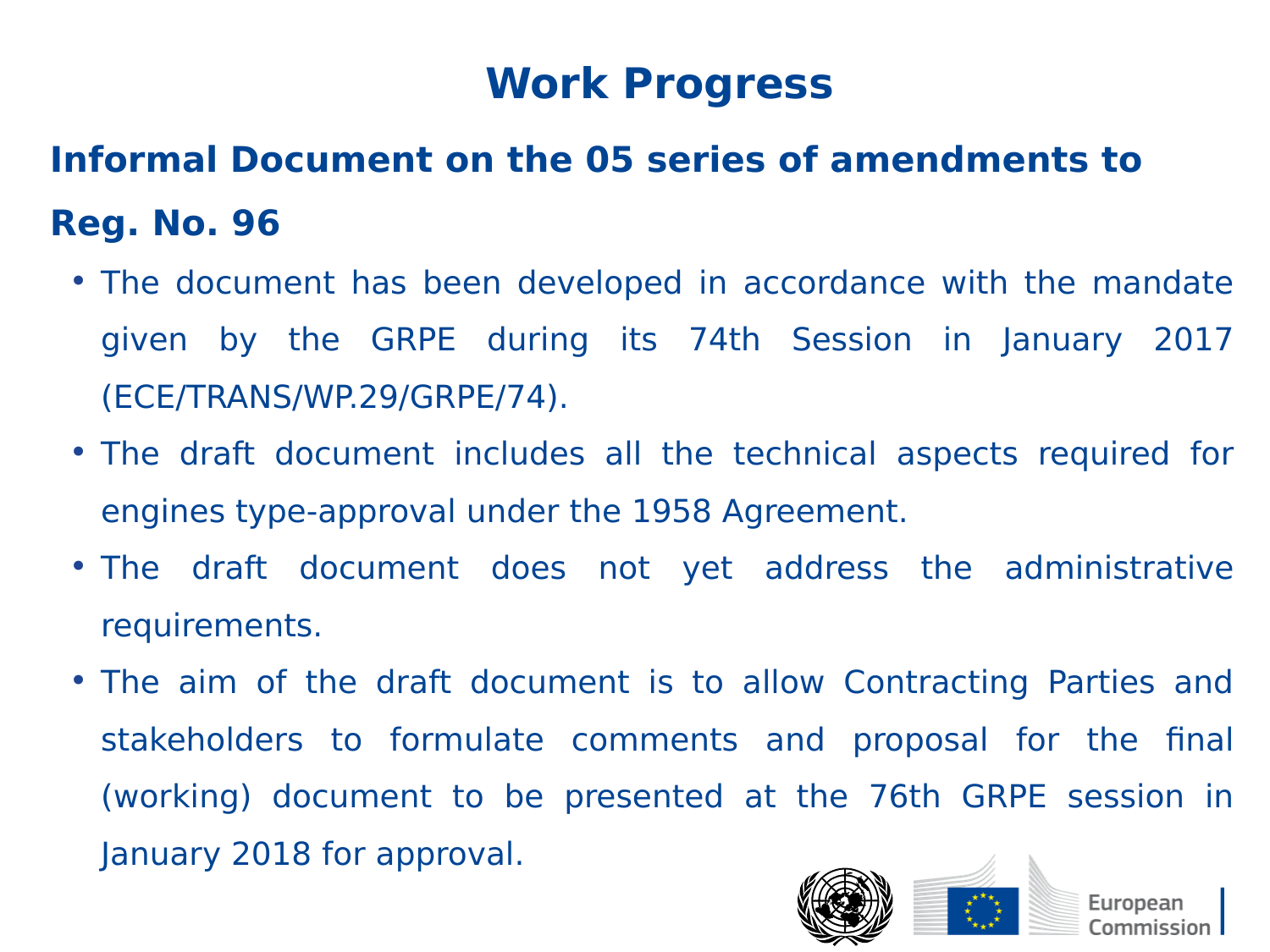

# Work Progress
Informal Document on the 05 series of amendments to Reg. No. 96
The document has been developed in accordance with the mandate given by the GRPE during its 74th Session in January 2017 (ECE/TRANS/WP.29/GRPE/74).
The draft document includes all the technical aspects required for engines type-approval under the 1958 Agreement.
The draft document does not yet address the administrative requirements.
The aim of the draft document is to allow Contracting Parties and stakeholders to formulate comments and proposal for the final (working) document to be presented at the 76th GRPE session in January 2018 for approval.